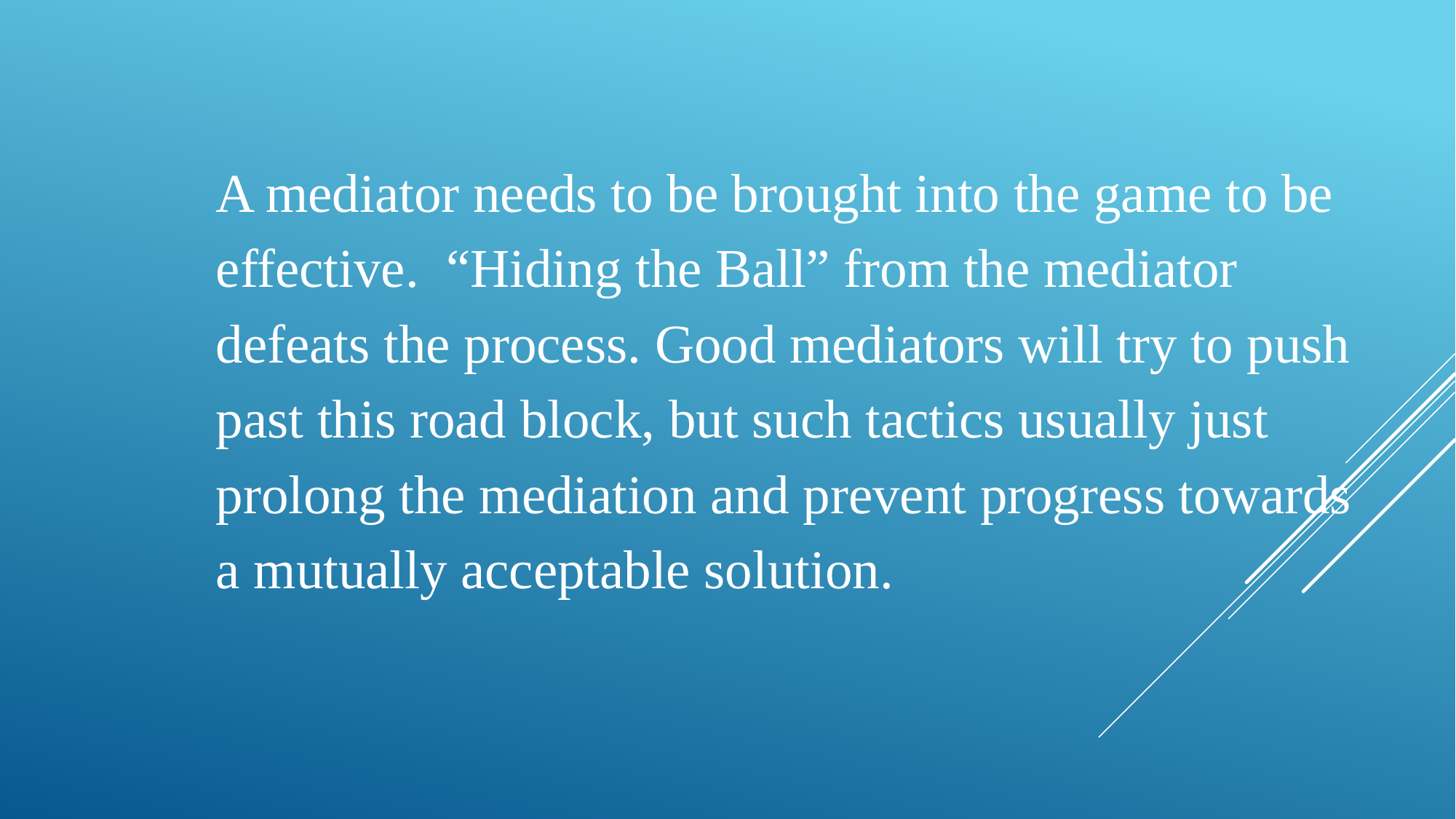

A mediator needs to be brought into the game to be
effective.  “Hiding the Ball” from the mediator defeats the process. Good mediators will try to push past this road block, but such tactics usually just prolong the mediation and prevent progress towards a mutually acceptable solution.